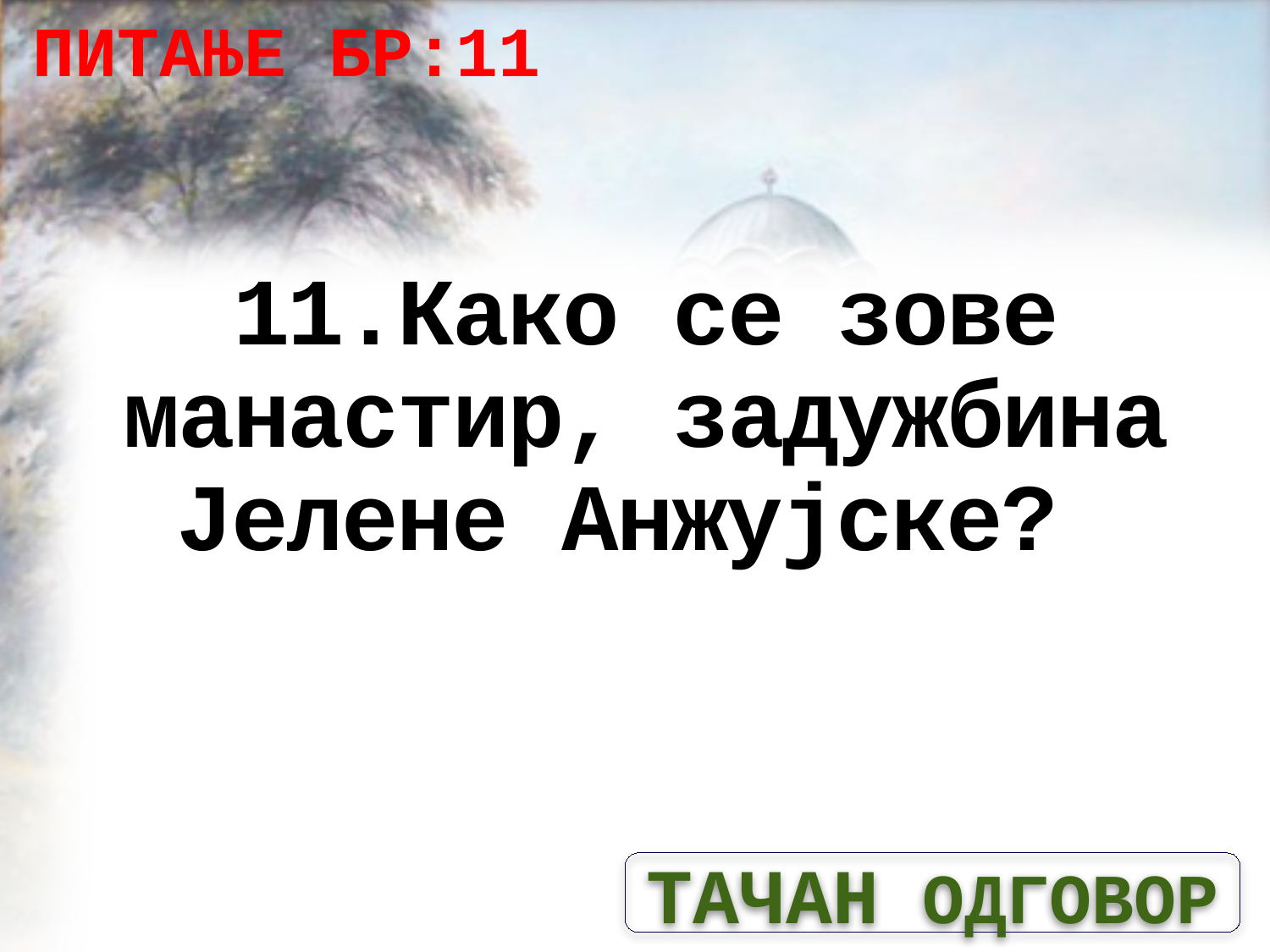

ПИТАЊЕ БР:11
# 11.Како се зове манастир, задужбина Јелене Анжујске?
ТАЧАН ОДГОВОР